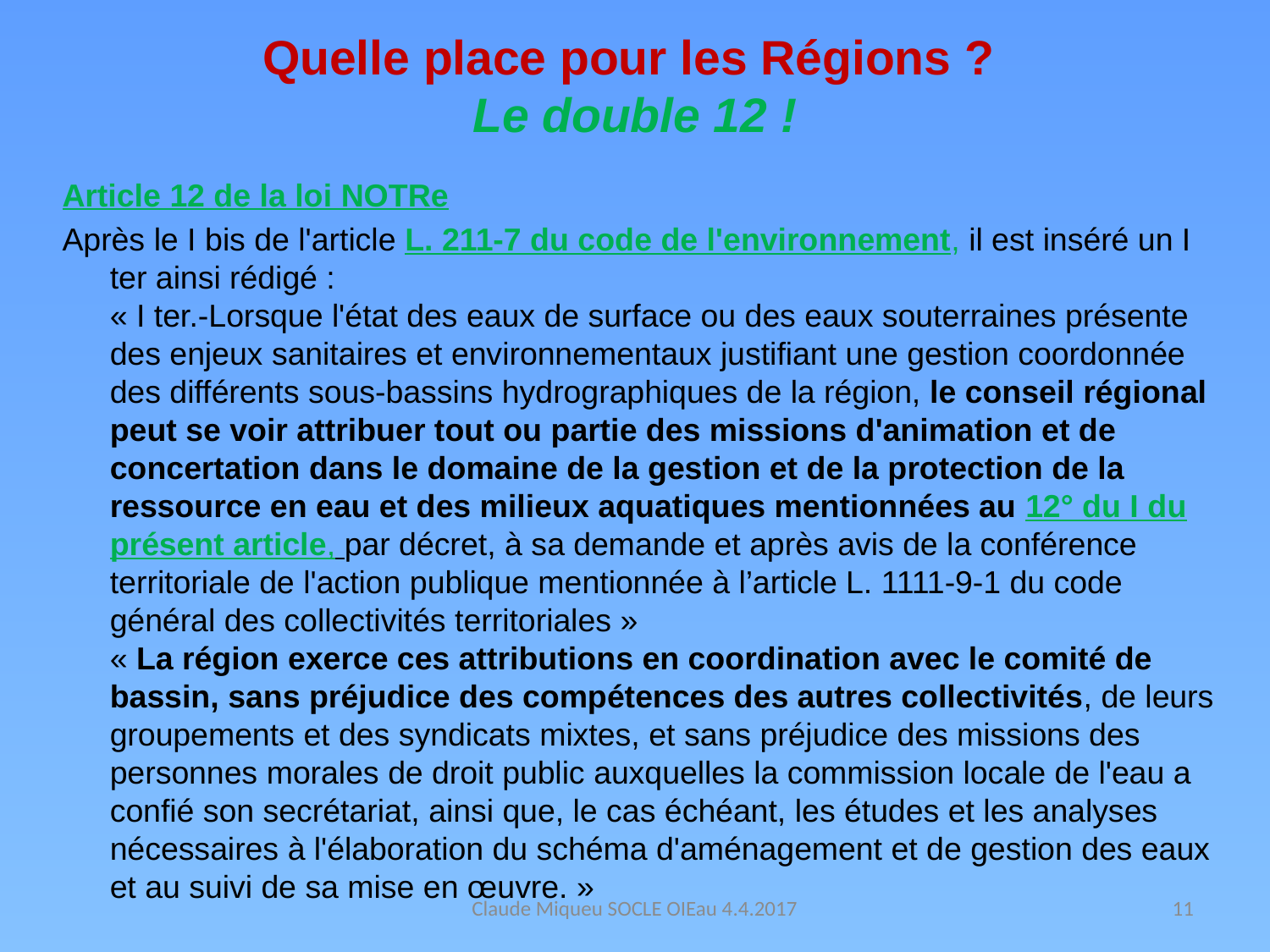

# Quelle place pour les Régions ? Le double 12 !
Article 12 de la loi NOTRe
Après le I bis de l'article L. 211-7 du code de l'environnement, il est inséré un I ter ainsi rédigé : 
« I ter.-Lorsque l'état des eaux de surface ou des eaux souterraines présente des enjeux sanitaires et environnementaux justifiant une gestion coordonnée des différents sous-bassins hydrographiques de la région, le conseil régional peut se voir attribuer tout ou partie des missions d'animation et de concertation dans le domaine de la gestion et de la protection de la ressource en eau et des milieux aquatiques mentionnées au 12° du I du présent article, par décret, à sa demande et après avis de la conférence territoriale de l'action publique mentionnée à l’article L. 1111-9-1 du code général des collectivités territoriales »
« La région exerce ces attributions en coordination avec le comité de bassin, sans préjudice des compétences des autres collectivités, de leurs groupements et des syndicats mixtes, et sans préjudice des missions des personnes morales de droit public auxquelles la commission locale de l'eau a confié son secrétariat, ainsi que, le cas échéant, les études et les analyses nécessaires à l'élaboration du schéma d'aménagement et de gestion des eaux et au suivi de sa mise en œuvre. »
Claude Miqueu SOCLE OIEau 4.4.2017
11